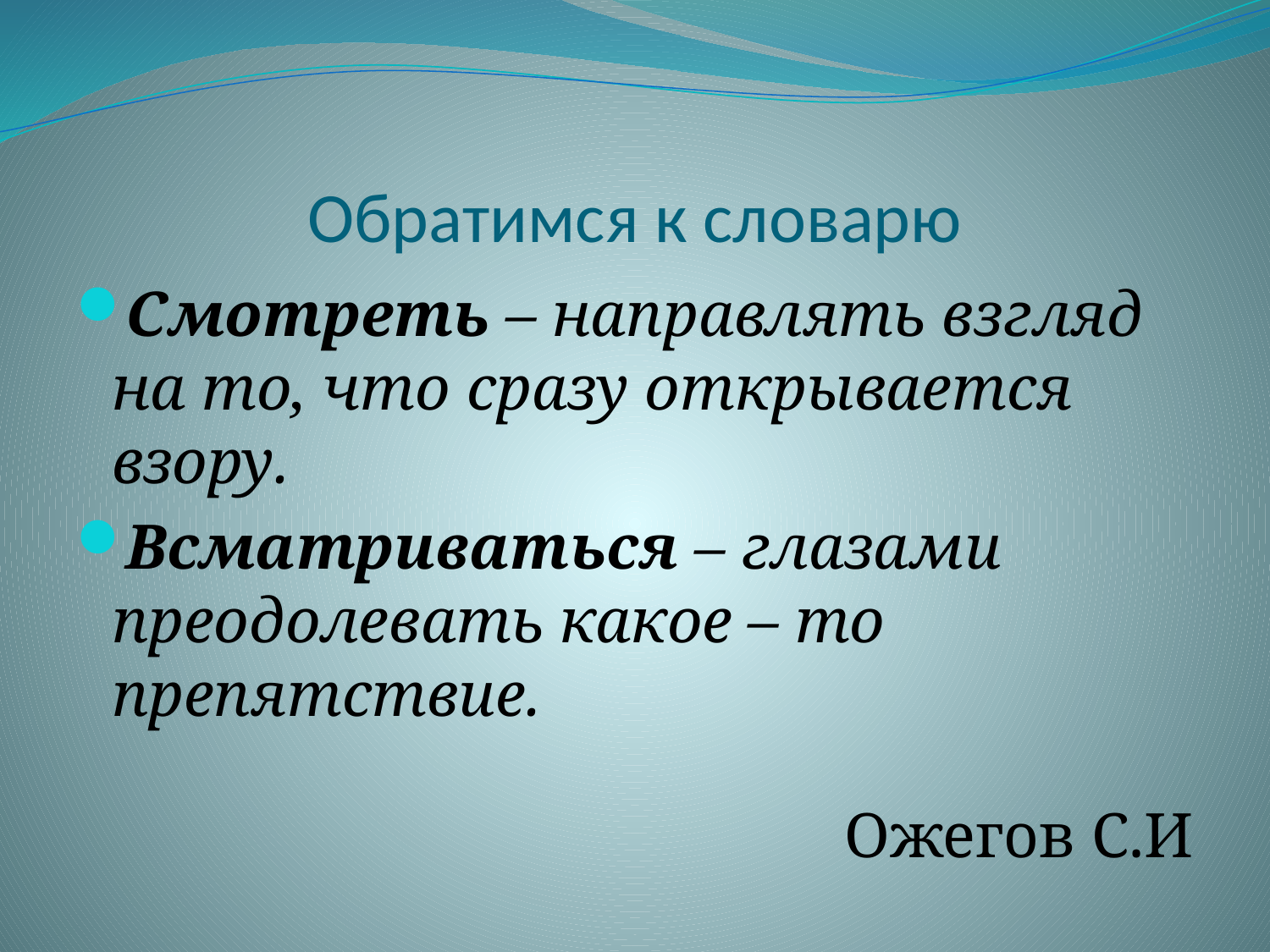

# Обратимся к словарю
Смотреть – направлять взгляд на то, что сразу открывается взору.
Всматриваться – глазами преодолевать какое – то препятствие.

Ожегов С.И